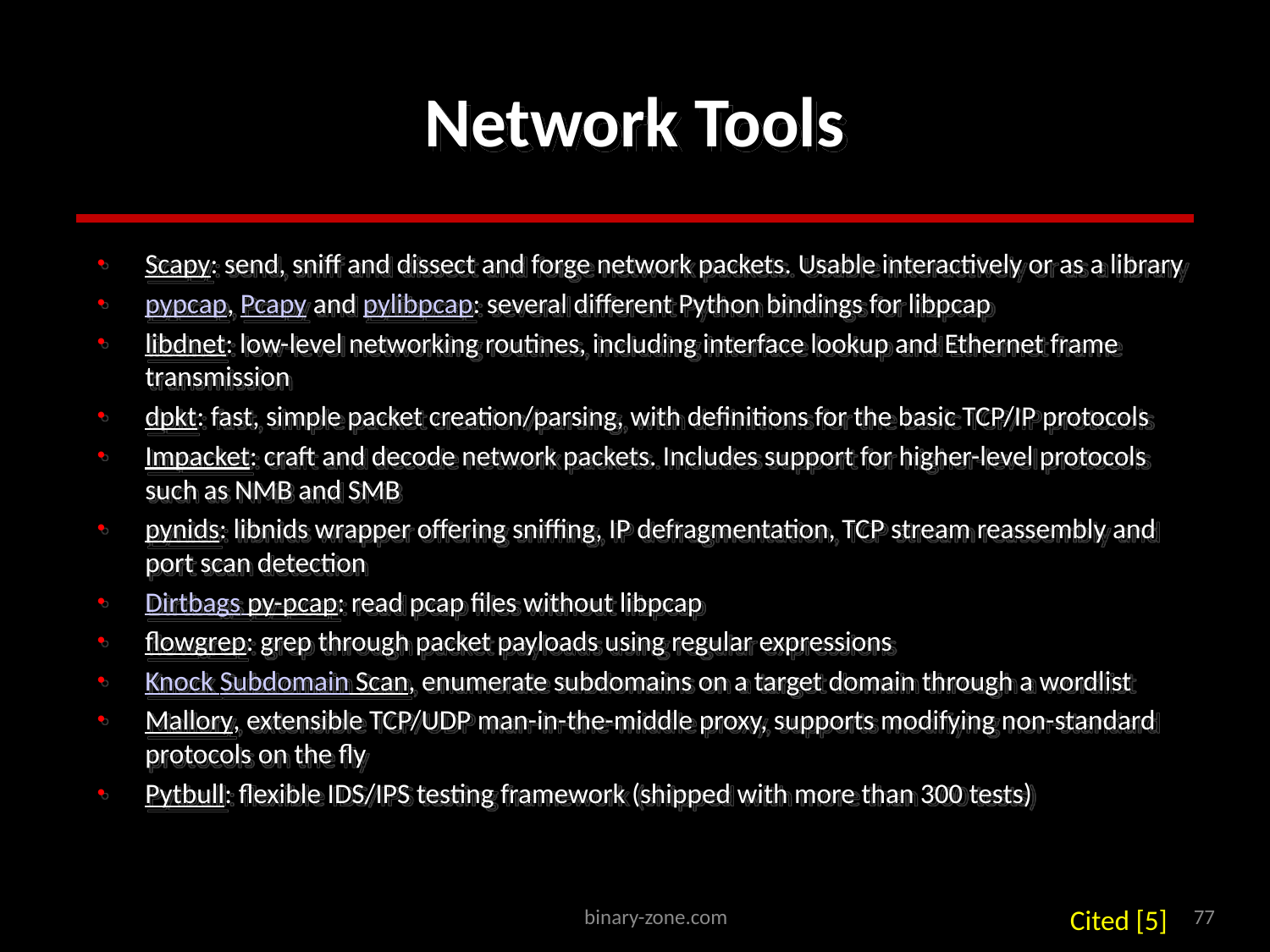

# Network Tools
Scapy: send, sniff and dissect and forge network packets. Usable interactively or as a library
pypcap, Pcapy and pylibpcap: several different Python bindings for libpcap
libdnet: low-level networking routines, including interface lookup and Ethernet frame transmission
dpkt: fast, simple packet creation/parsing, with definitions for the basic TCP/IP protocols
Impacket: craft and decode network packets. Includes support for higher-level protocols such as NMB and SMB
pynids: libnids wrapper offering sniffing, IP defragmentation, TCP stream reassembly and port scan detection
Dirtbags py-pcap: read pcap files without libpcap
flowgrep: grep through packet payloads using regular expressions
Knock Subdomain Scan, enumerate subdomains on a target domain through a wordlist
Mallory, extensible TCP/UDP man-in-the-middle proxy, supports modifying non-standard protocols on the fly
Pytbull: flexible IDS/IPS testing framework (shipped with more than 300 tests)
Cited [5]